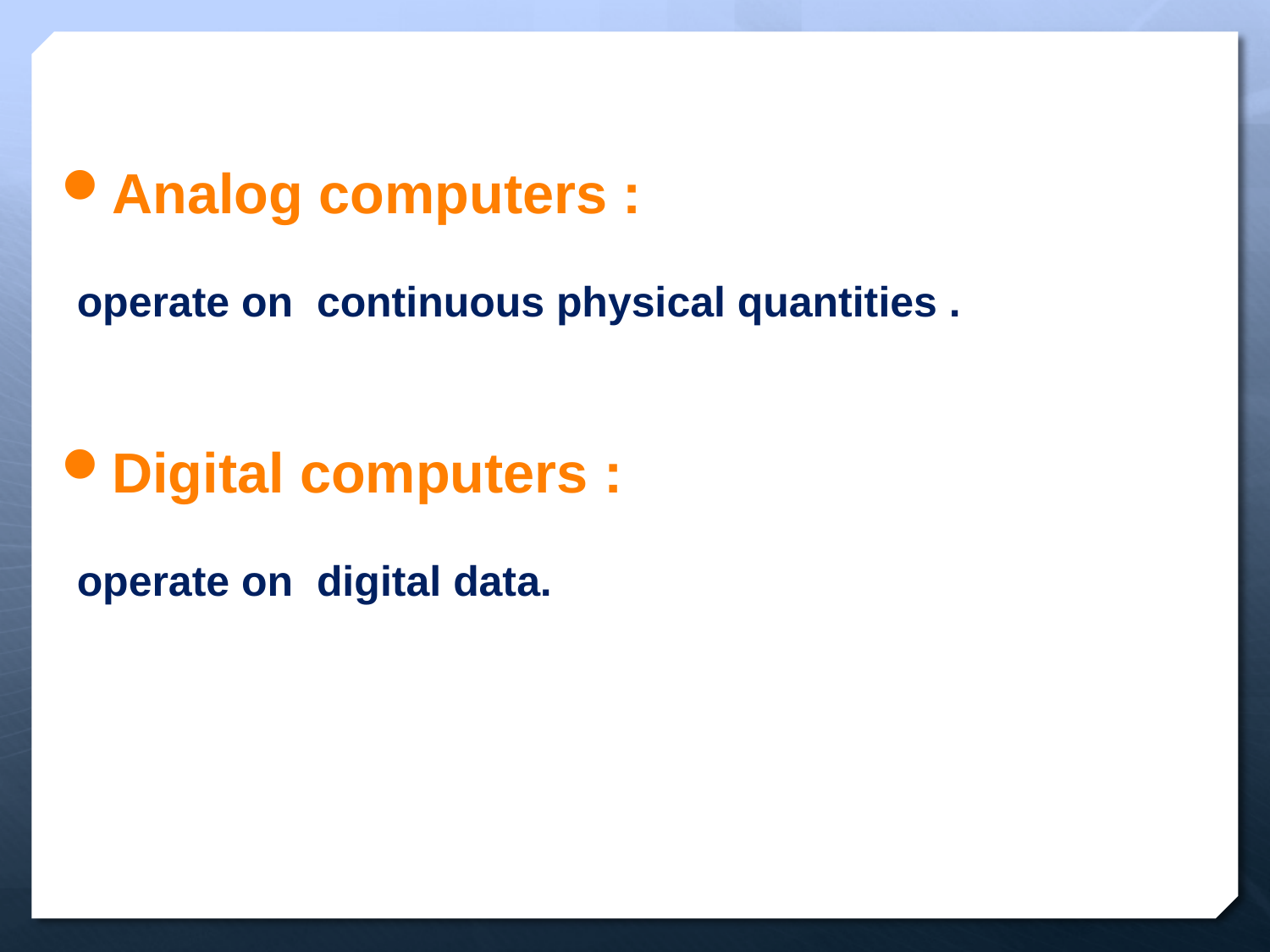

Analog computers :
 operate on  continuous physical quantities .

Digital computers :
 operate on  digital data.